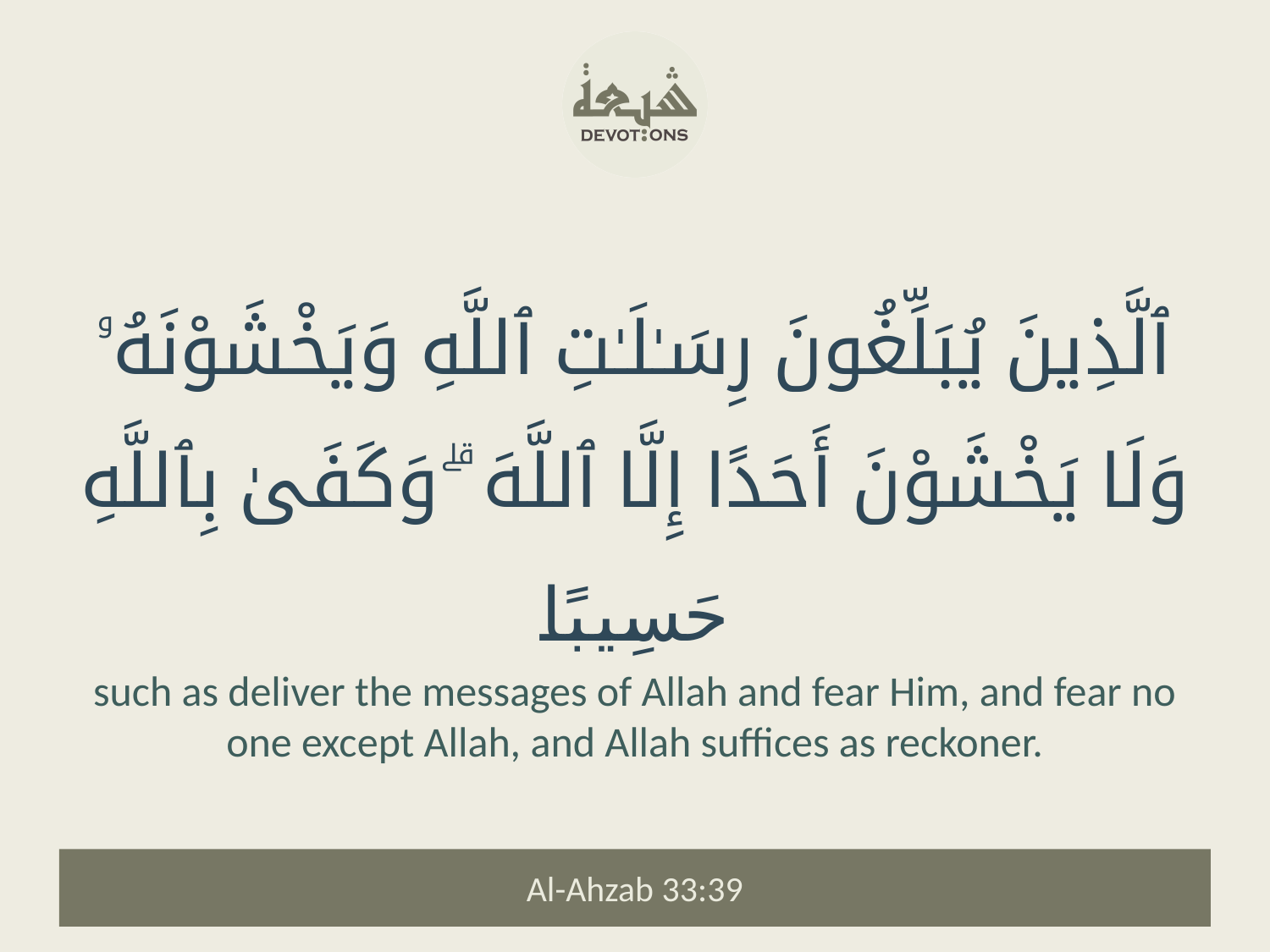

ٱلَّذِينَ يُبَلِّغُونَ رِسَـٰلَـٰتِ ٱللَّهِ وَيَخْشَوْنَهُۥ وَلَا يَخْشَوْنَ أَحَدًا إِلَّا ٱللَّهَ ۗ وَكَفَىٰ بِٱللَّهِ حَسِيبًا
such as deliver the messages of Allah and fear Him, and fear no one except Allah, and Allah suffices as reckoner.
Al-Ahzab 33:39